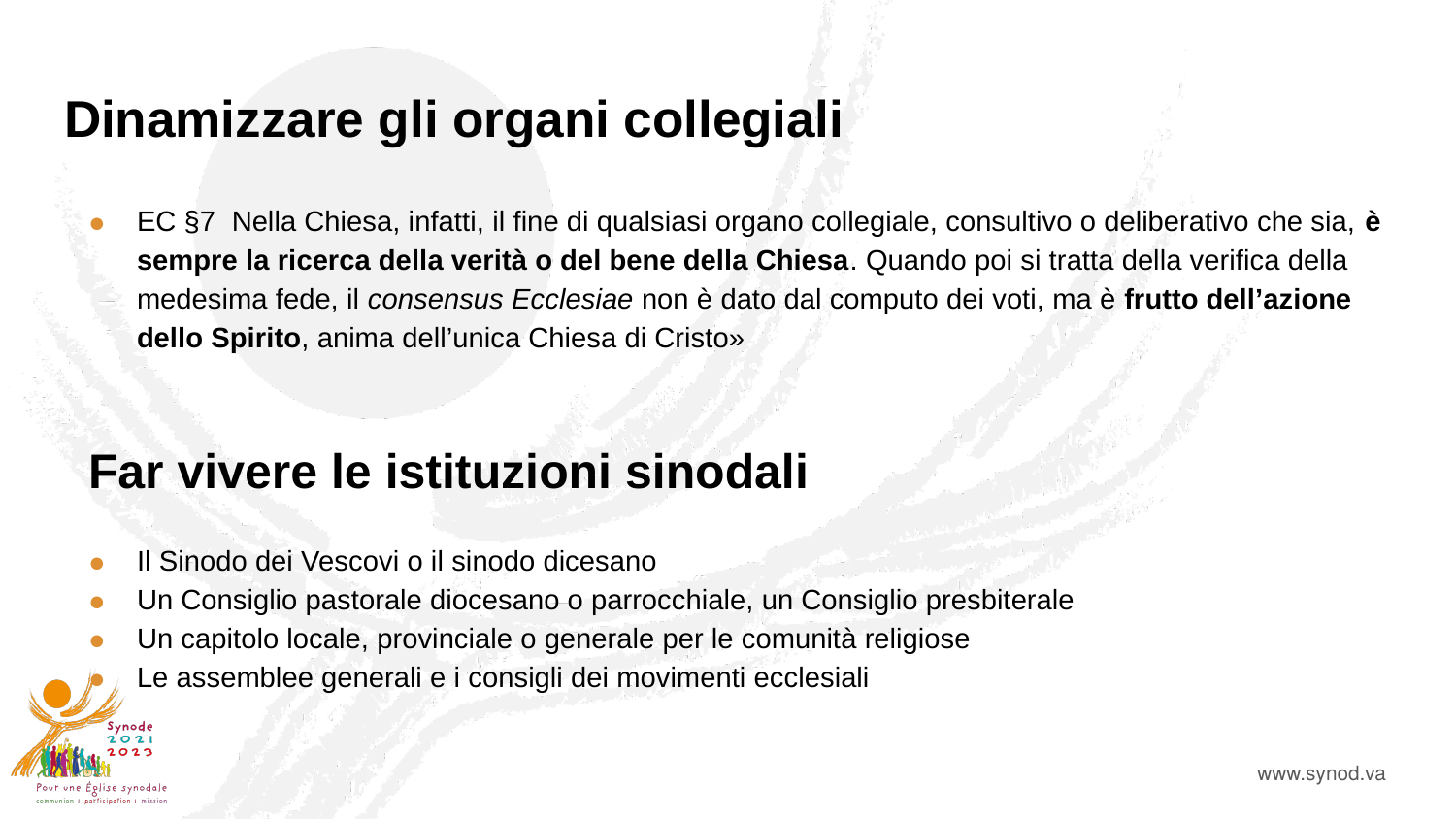

# Dinamizzare gli organi collegiali
EC §7  Nella Chiesa, infatti, il fine di qualsiasi organo collegiale, consultivo o deliberativo che sia, è sempre la ricerca della verità o del bene della Chiesa. Quando poi si tratta della verifica della medesima fede, il consensus Ecclesiae non è dato dal computo dei voti, ma è frutto dell’azione dello Spirito, anima dell’unica Chiesa di Cristo»

Far vivere le istituzioni sinodali

Il Sinodo dei Vescovi o il sinodo dicesano
Un Consiglio pastorale diocesano o parrocchiale, un Consiglio presbiterale
Un capitolo locale, provinciale o generale per le comunità religiose
Le assemblee generali e i consigli dei movimenti ecclesiali